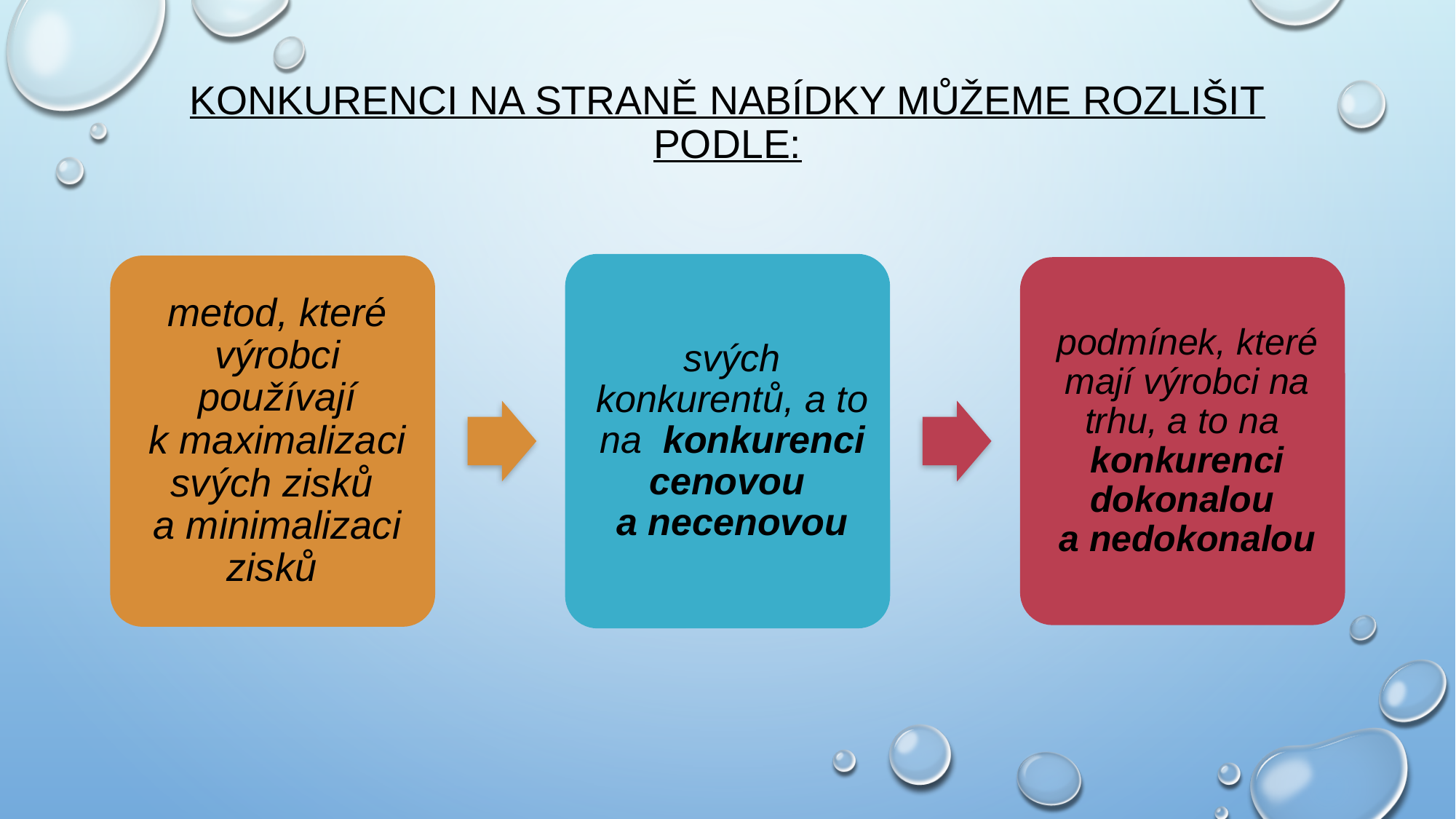

# Konkurenci na straně nabídky můžeme rozlišit podle:
metod, které výrobci používají k maximalizaci svých zisků
a minimalizaci zisků

svých konkurentů, a to na  konkurenci cenovou
a necenovou

podmínek, které mají výrobci na trhu, a to na  konkurenci dokonalou
a nedokonalou